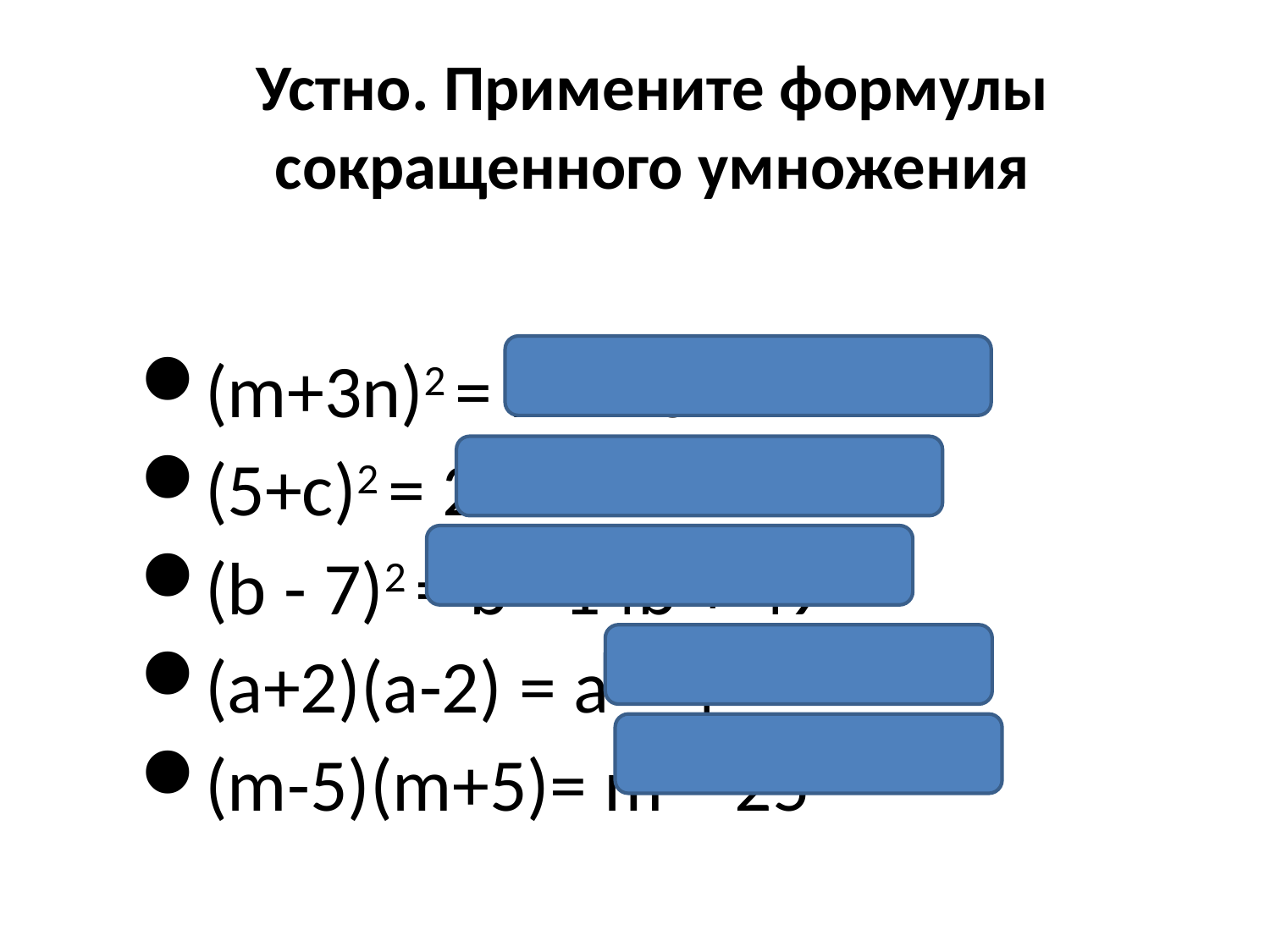

# Устно. Примените формулы сокращенного умножения

(m+3n)2 = m2 + 6mn + 9n2
(5+c)2 = 25 +10c + c2
(b - 7)2 = b2 -14b + 49
(a+2)(a-2) = a2 - 4
(m-5)(m+5)= m2 - 25